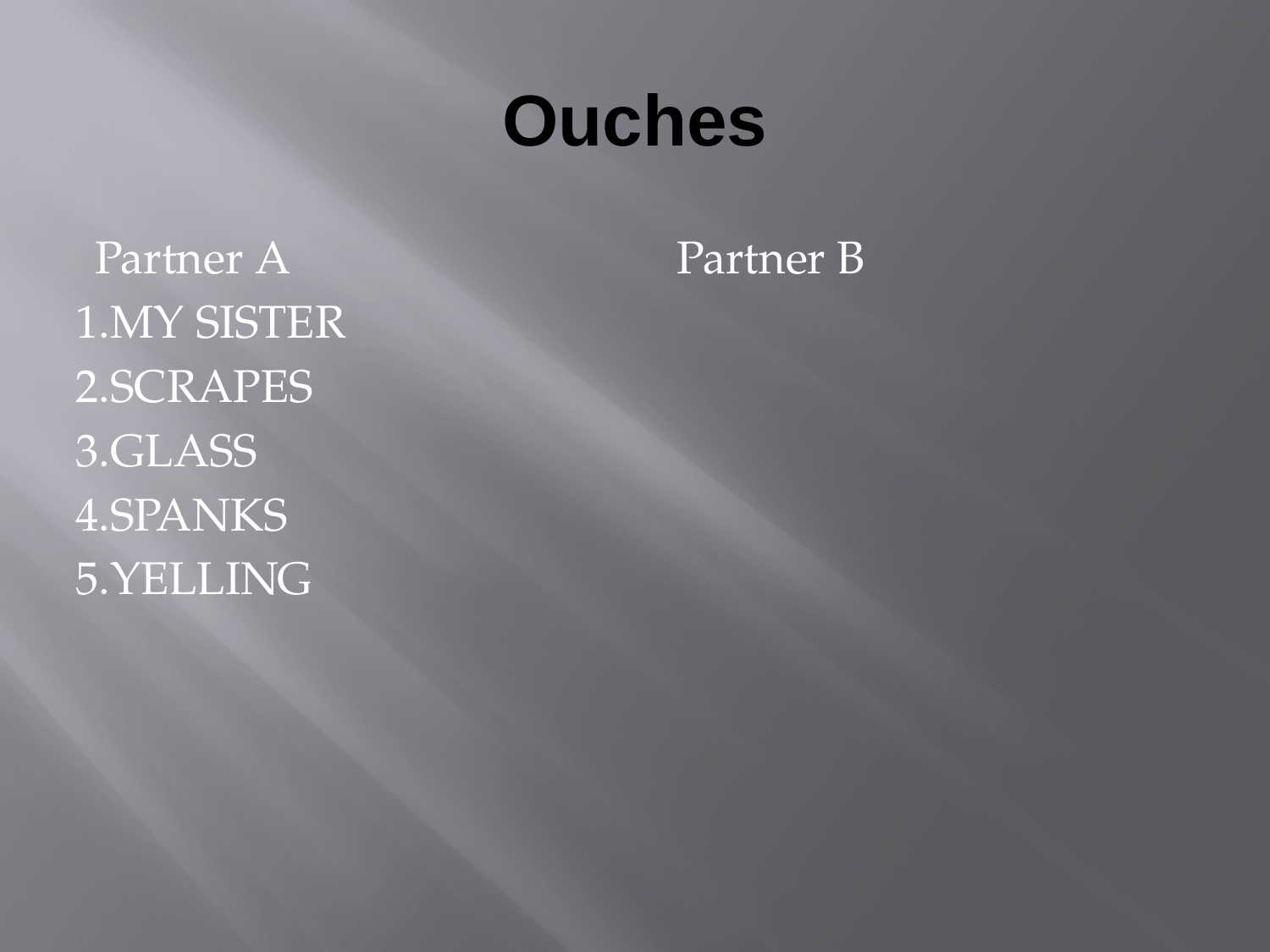

# Ouches
Partner A
1.MY SISTER
2.SCRAPES
3.GLASS
4.SPANKS
5.YELLING

Partner B